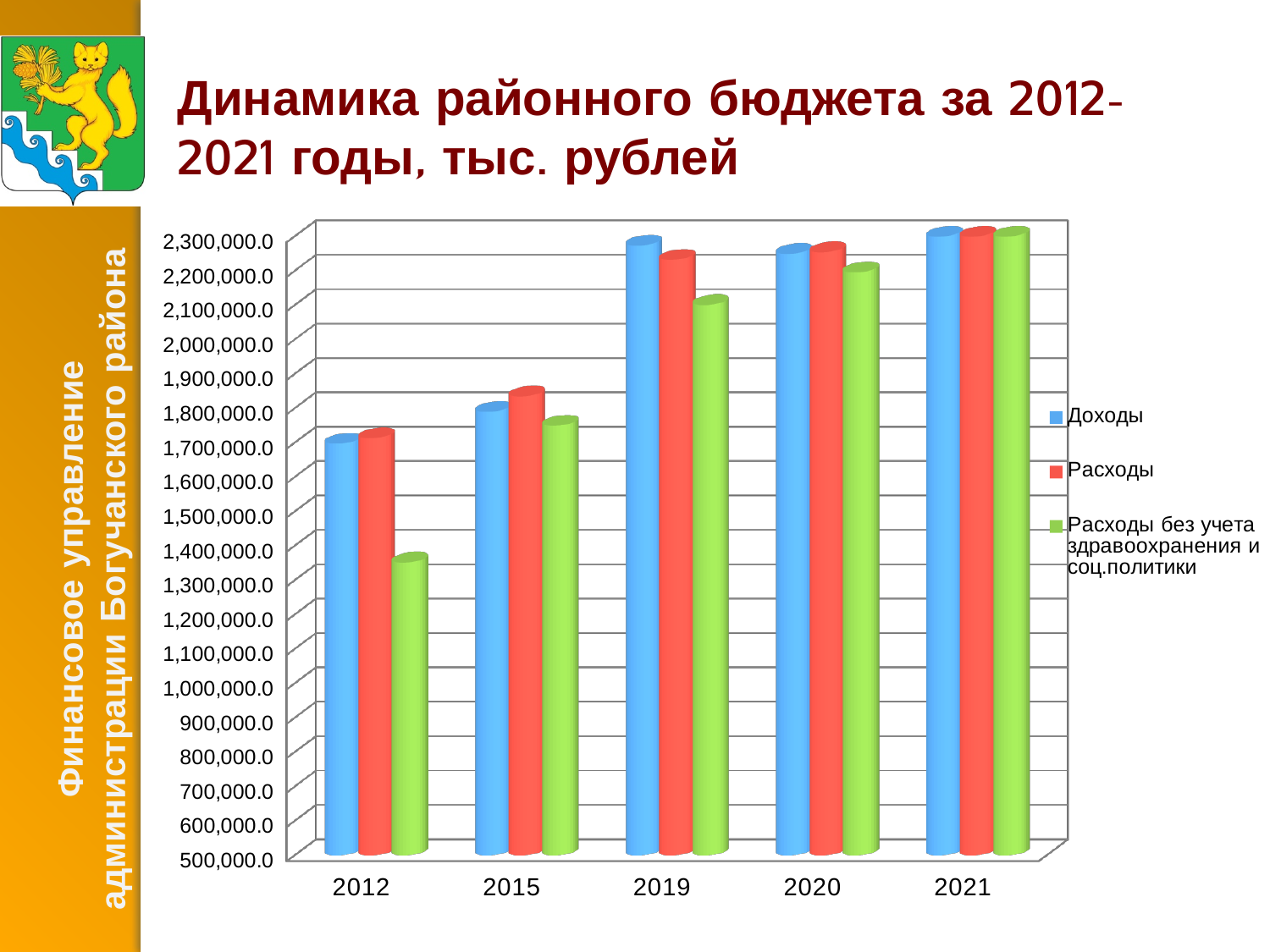

Динамика районного бюджета за 2012-2021 годы, тыс. рублей

[unsupported chart]